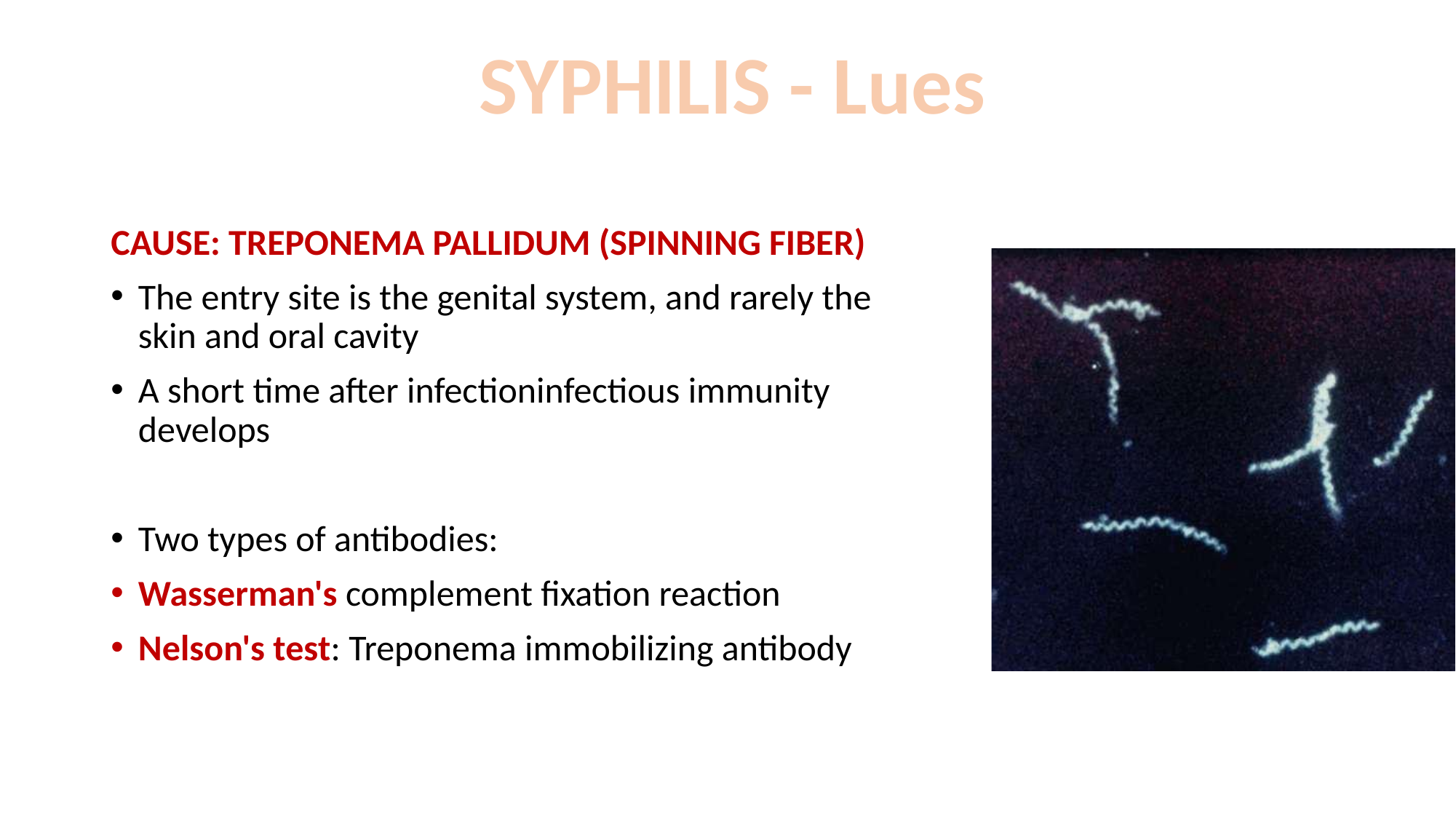

SYPHILIS - Lues
CAUSE: TREPONEMA PALLIDUM (SPINNING FIBER)
The entry site is the genital system, and rarely the skin and oral cavity
A short time after infectioninfectious immunity develops

Two types of antibodies:
Wasserman's complement fixation reaction
Nelson's test: Treponema immobilizing antibody